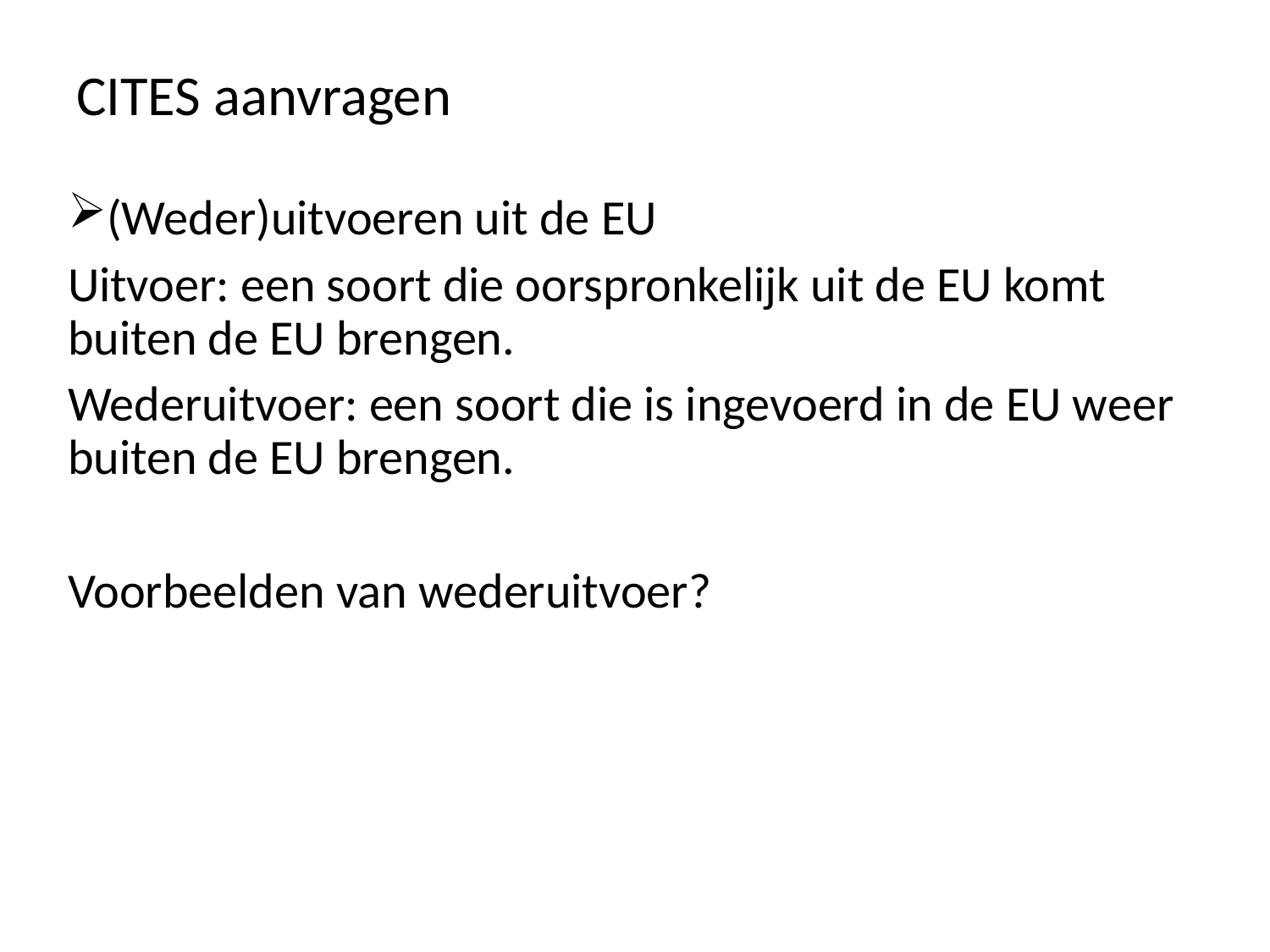

# CITES aanvragen
(Weder)uitvoeren uit de EU
Uitvoer: een soort die oorspronkelijk uit de EU komt buiten de EU brengen.
Wederuitvoer: een soort die is ingevoerd in de EU weer buiten de EU brengen.

Voorbeelden van wederuitvoer?